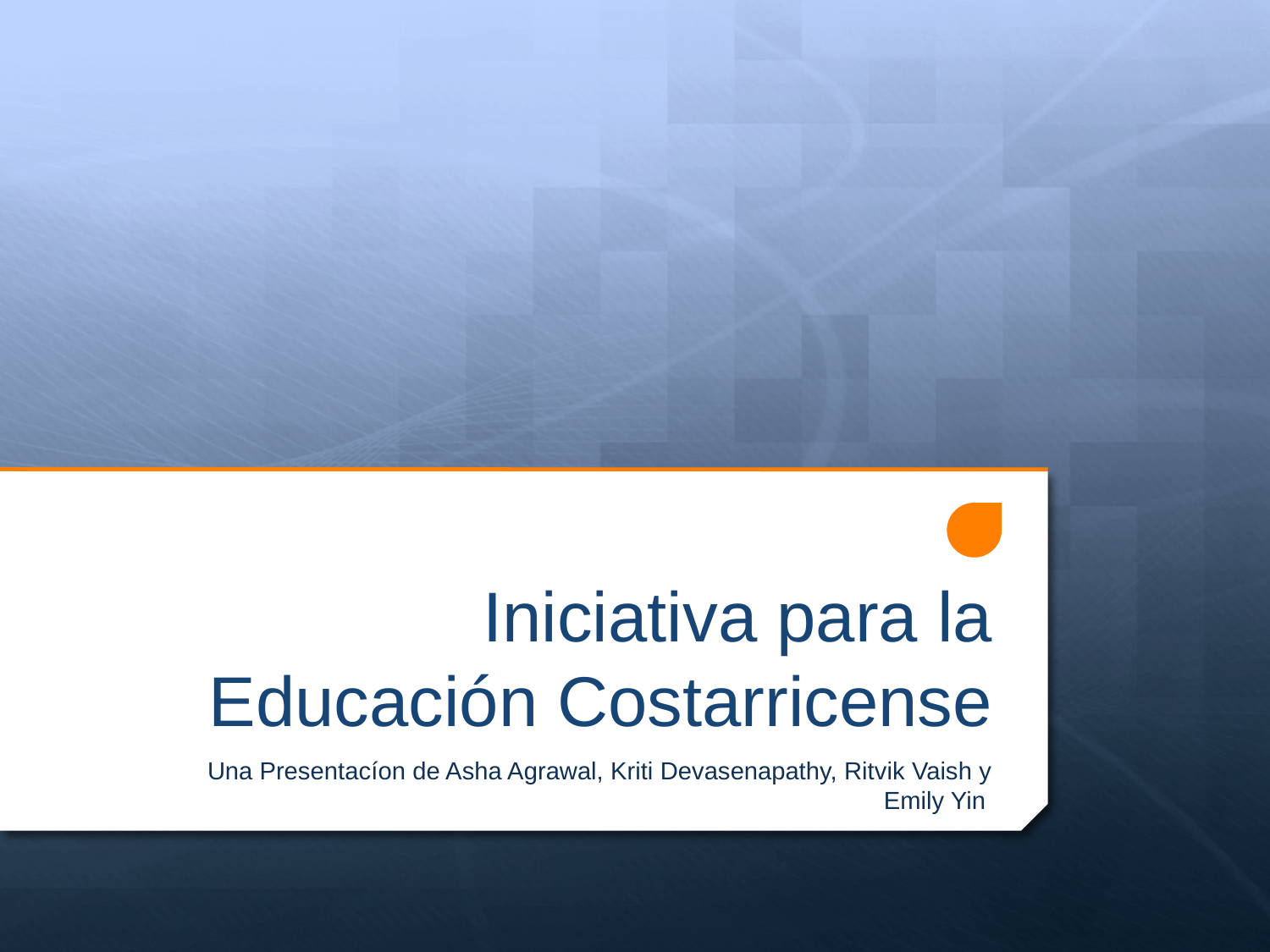

# Iniciativa para la Educación Costarricense
Una Presentacíon de Asha Agrawal, Kriti Devasenapathy, Ritvik Vaish y Emily Yin